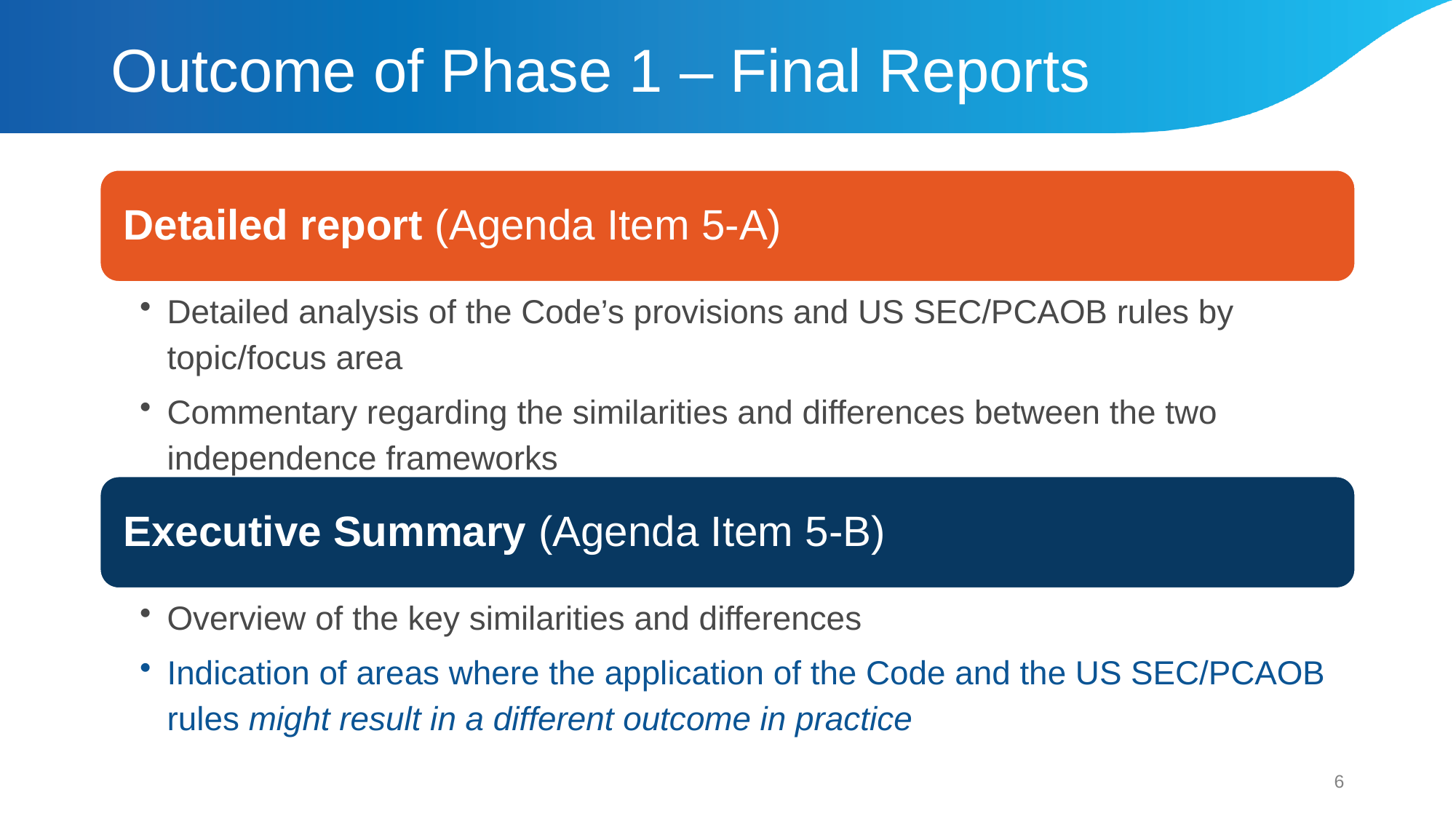

# Outcome of Phase 1 – Final Reports
Detailed report (Agenda Item 5-A)
Detailed analysis of the Code’s provisions and US SEC/PCAOB rules by topic/focus area
Commentary regarding the similarities and differences between the two independence frameworks
Executive Summary (Agenda Item 5-B)
Overview of the key similarities and differences
Indication of areas where the application of the Code and the US SEC/PCAOB rules might result in a different outcome in practice
6